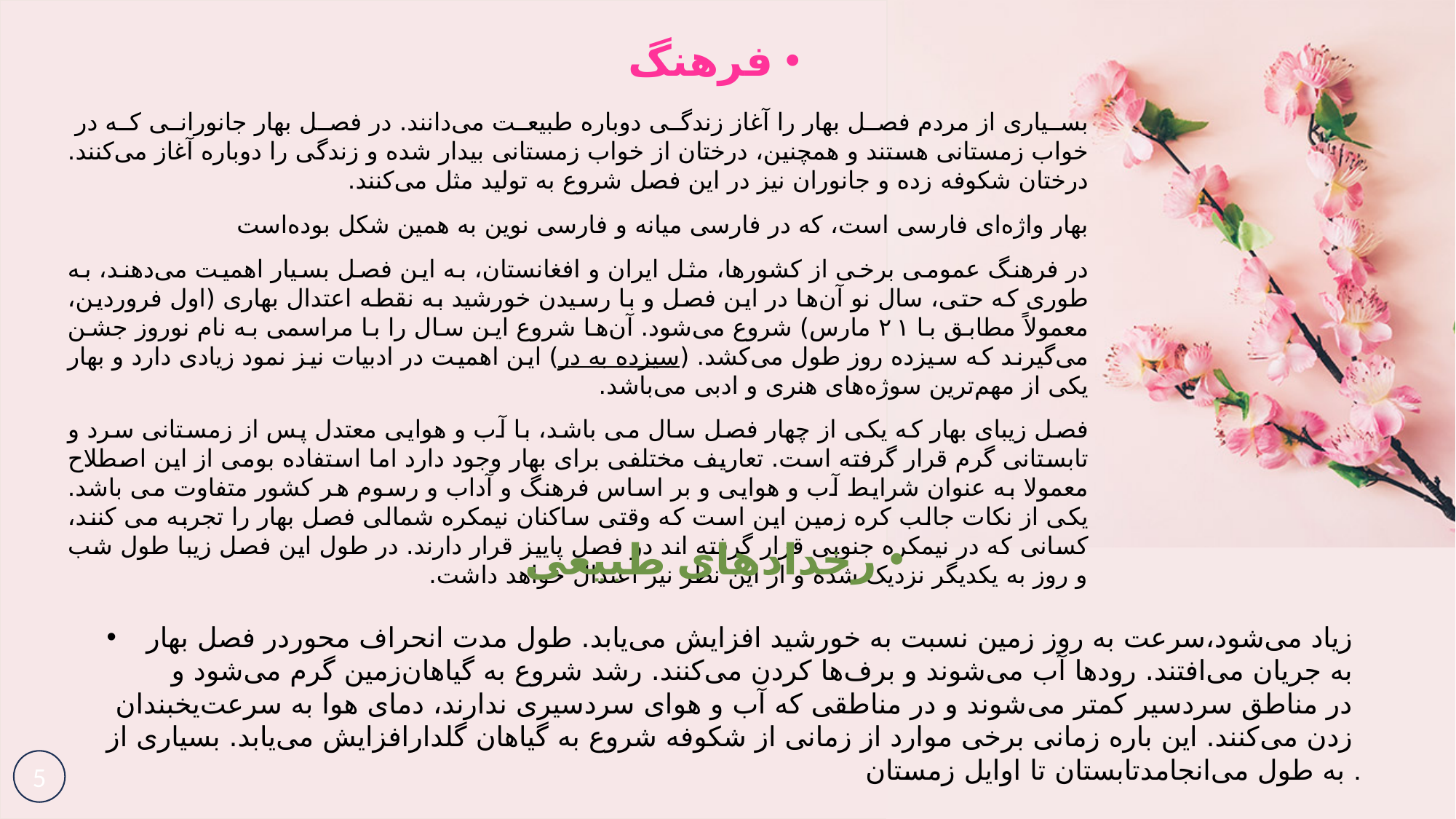

فرهنگ

بسیاری از مردم فصل بهار را آغاز زندگی دوباره طبیعت می‌دانند. در فصل بهار جانورانی که در خواب زمستانی هستند و همچنین، درختان از خواب زمستانی بیدار شده و زندگی را دوباره آغاز می‌کنند. درختان شکوفه زده و جانوران نیز در این فصل شروع به تولید مثل می‌کنند.
بهار واژه‌ای فارسی است، که در فارسی میانه و فارسی نوین به همین شکل بوده‌است
در فرهنگ عمومی برخی از کشورها، مثل ایران و افغانستان، به این فصل بسیار اهمیت می‌دهند، به طوری که حتی، سال نو آن‌ها در این فصل و با رسیدن خورشید به نقطه اعتدال بهاری (اول فروردین، معمولاً مطابق با ۲۱ مارس) شروع می‌شود. آن‌ها شروع این سال را با مراسمی به نام نوروز جشن می‌گیرند که سیزده روز طول می‌کشد. (سیزده به در) این اهمیت در ادبیات نیز نمود زیادی دارد و بهار یکی از مهم‌ترین سوژه‌های هنری و ادبی می‌باشد.
فصل زیبای بهار که یکی از چهار فصل سال می باشد، با آب و هوایی معتدل پس از زمستانی سرد و تابستانی گرم قرار گرفته است. تعاریف مختلفی برای بهار وجود دارد اما استفاده بومی از این اصطلاح معمولا به عنوان شرایط آب و هوایی و بر اساس فرهنگ و آداب و رسوم هر کشور متفاوت می باشد. یکی از نکات جالب کره زمین این است که وقتی ساکنان نیمکره شمالی فصل بهار را تجربه می کنند، کسانی که در نیمکره جنوبی قرار گرفته اند در فصل پاییز قرار دارند. در طول این فصل زیبا طول شب و روز به یکدیگر نزدیک شده و از این نظر نیز اعتدال خواهد داشت.

رخدادهای طبیعی
در فصل بهار انحراف محور زمین نسبت به خورشید افزایش می‌یابد. طول مدت روز به سرعت زیاد می‌شود، زمین گرم می‌شود و گیاهان شروع به رشد کردن می‌کنند. برف‌ها آب می‌شوند و رودها به جریان می‌افتند. یخبندان در مناطق سردسیر کمتر می‌شوند و در مناطقی که آب و هوای سردسیری ندارند، دمای هوا به سرعت افزایش می‌یابد. بسیاری از گیاهان گلدار شروع به شکوفه زدن می‌کنند. این باره زمانی برخی موارد از زمانی از زمستان تا اوایل تابستان به طول می‌انجامد.
5